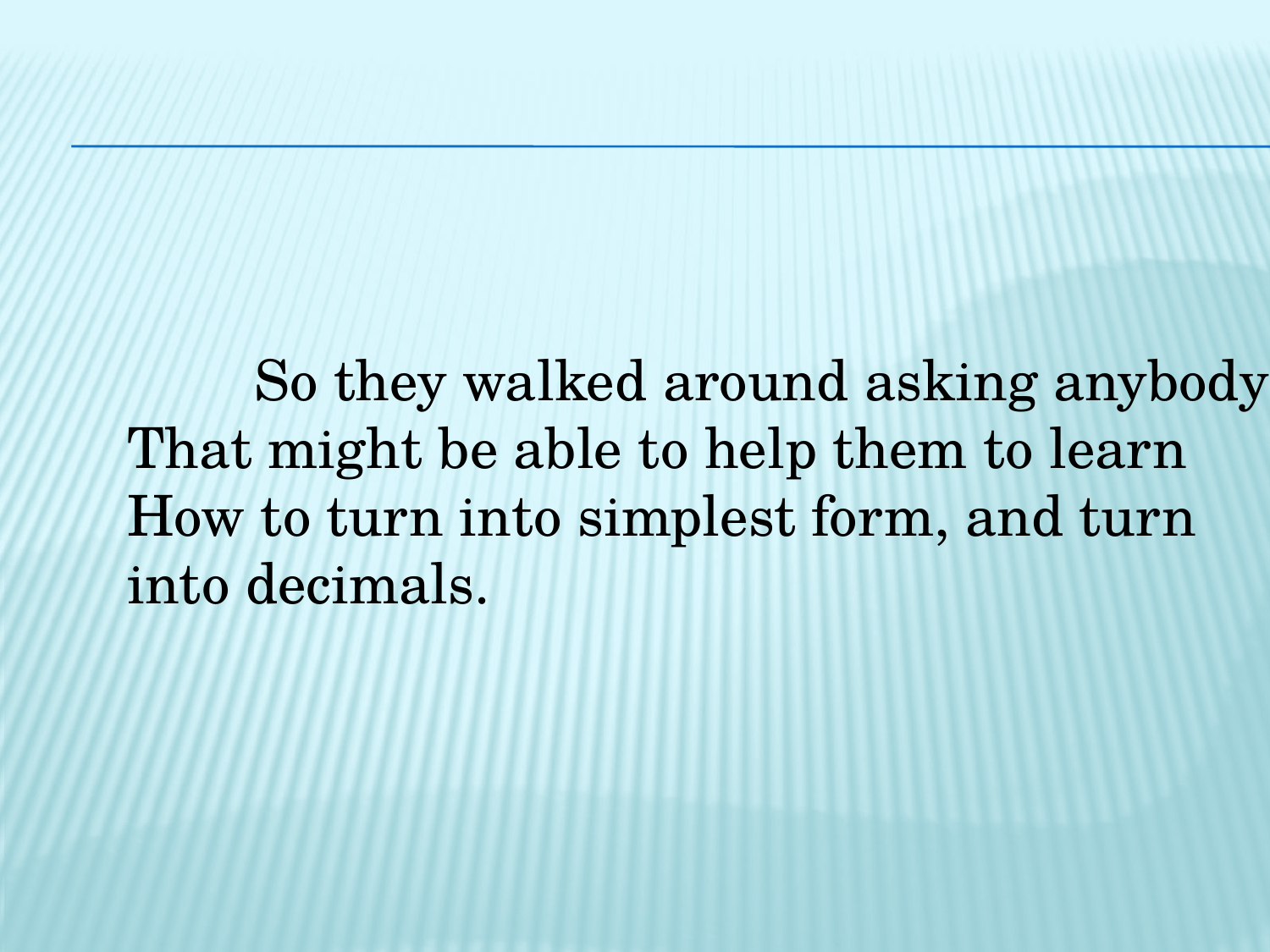

#
	So they walked around asking anybody
That might be able to help them to learn
How to turn into simplest form, and turn
into decimals.